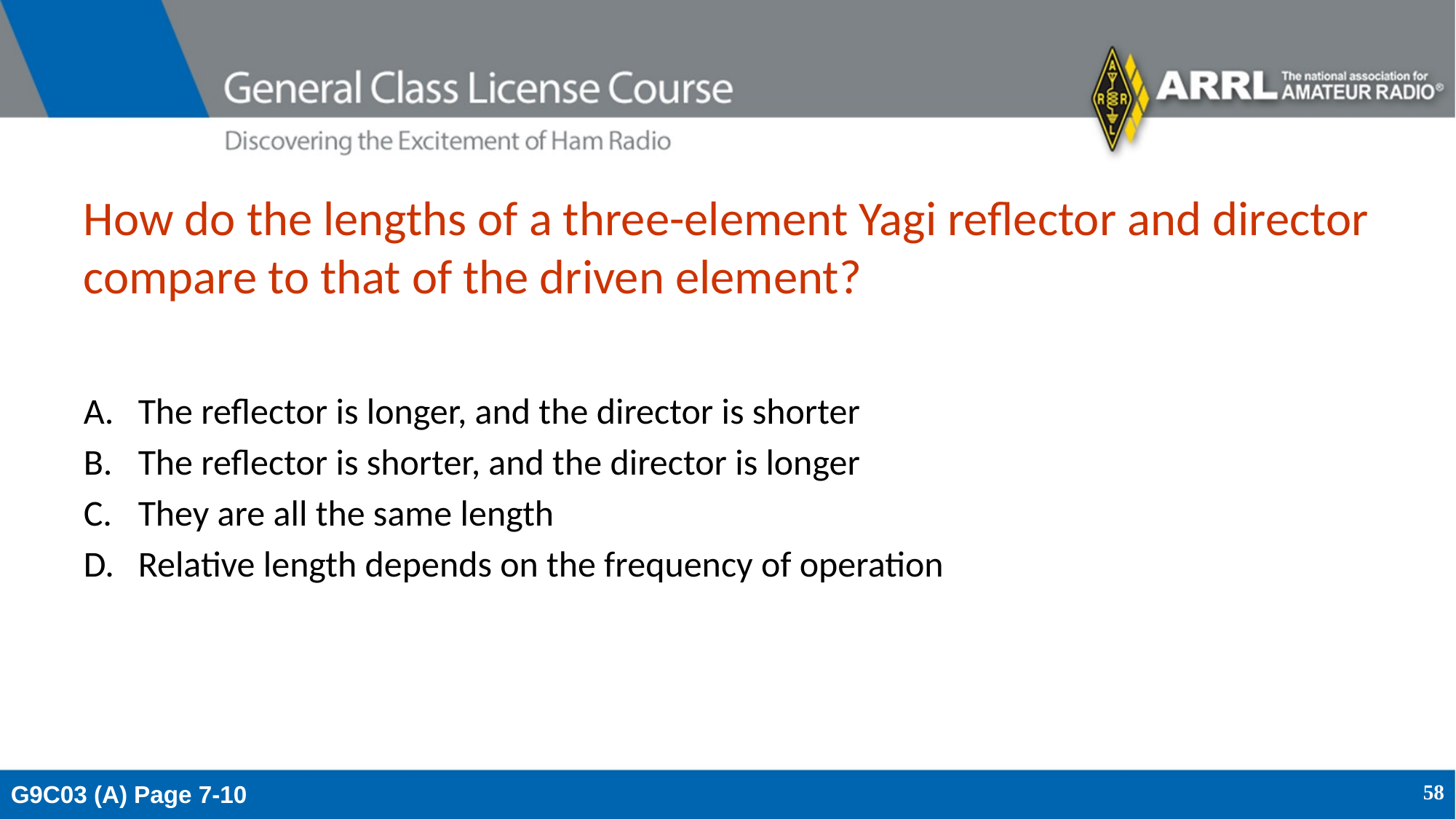

# How do the lengths of a three-element Yagi reflector and director compare to that of the driven element?
The reflector is longer, and the director is shorter
The reflector is shorter, and the director is longer
They are all the same length
Relative length depends on the frequency of operation
G9C03 (A) Page 7-10
58